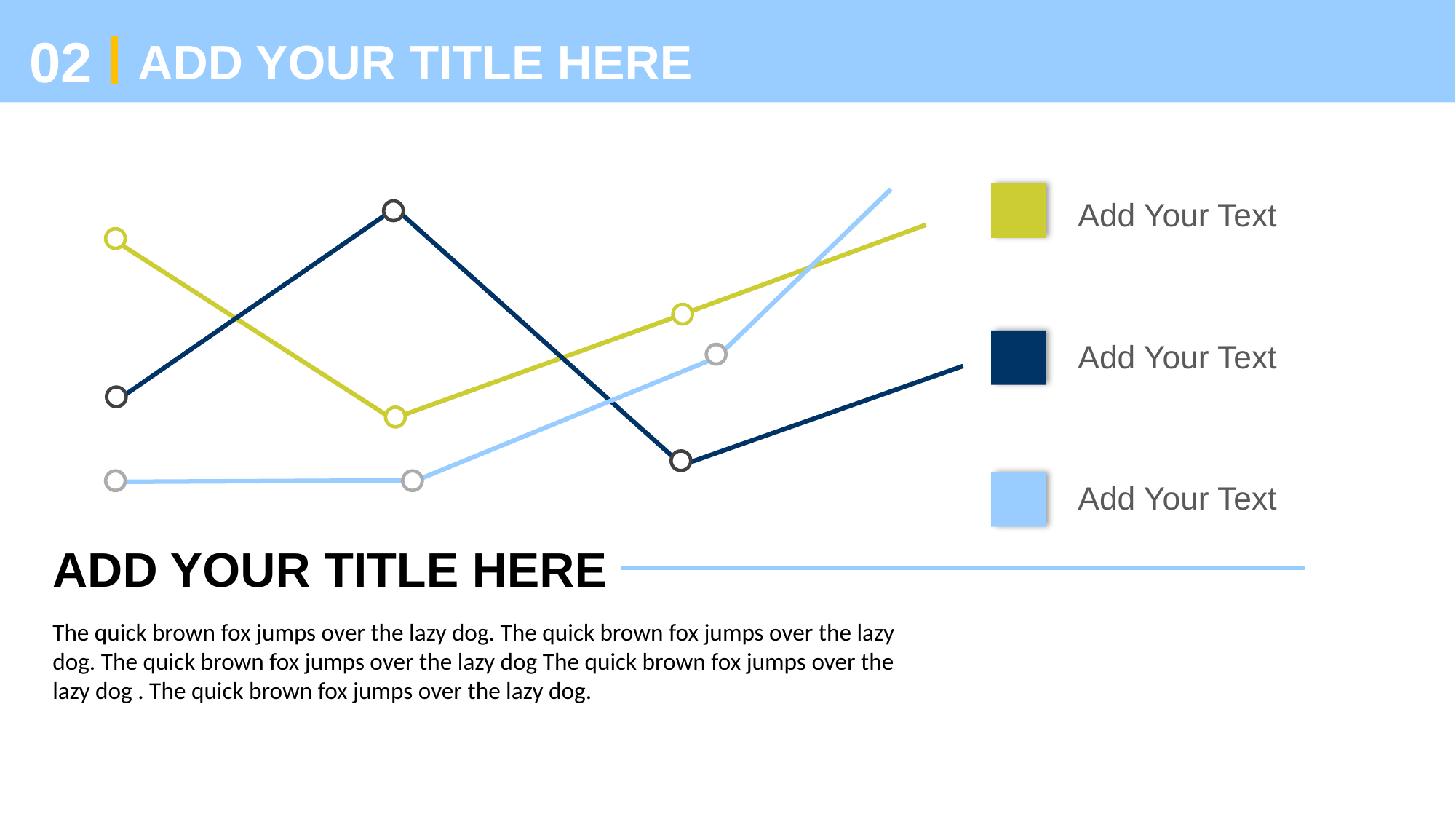

02
ADD YOUR TITLE HERE

Add Your Text

Add Your Text

Add Your Text
ADD YOUR TITLE HERE
The quick brown fox jumps over the lazy dog. The quick brown fox jumps over the lazy dog. The quick brown fox jumps over the lazy dog The quick brown fox jumps over the lazy dog . The quick brown fox jumps over the lazy dog.